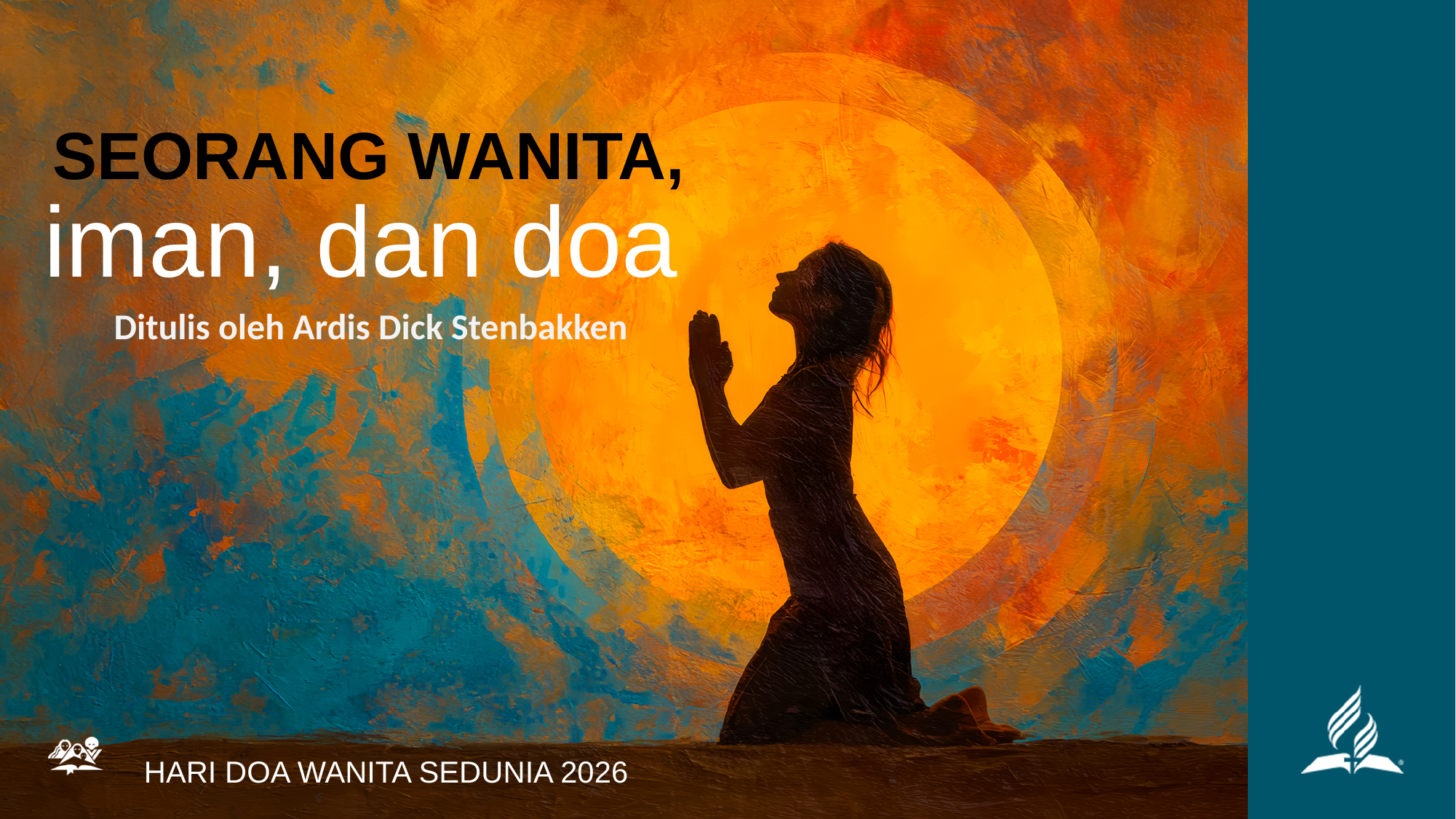

SEORANG WANITA,
iman, dan doa
Ditulis oleh Ardis Dick Stenbakken

HARI DOA WANITA SEDUNIA 2026